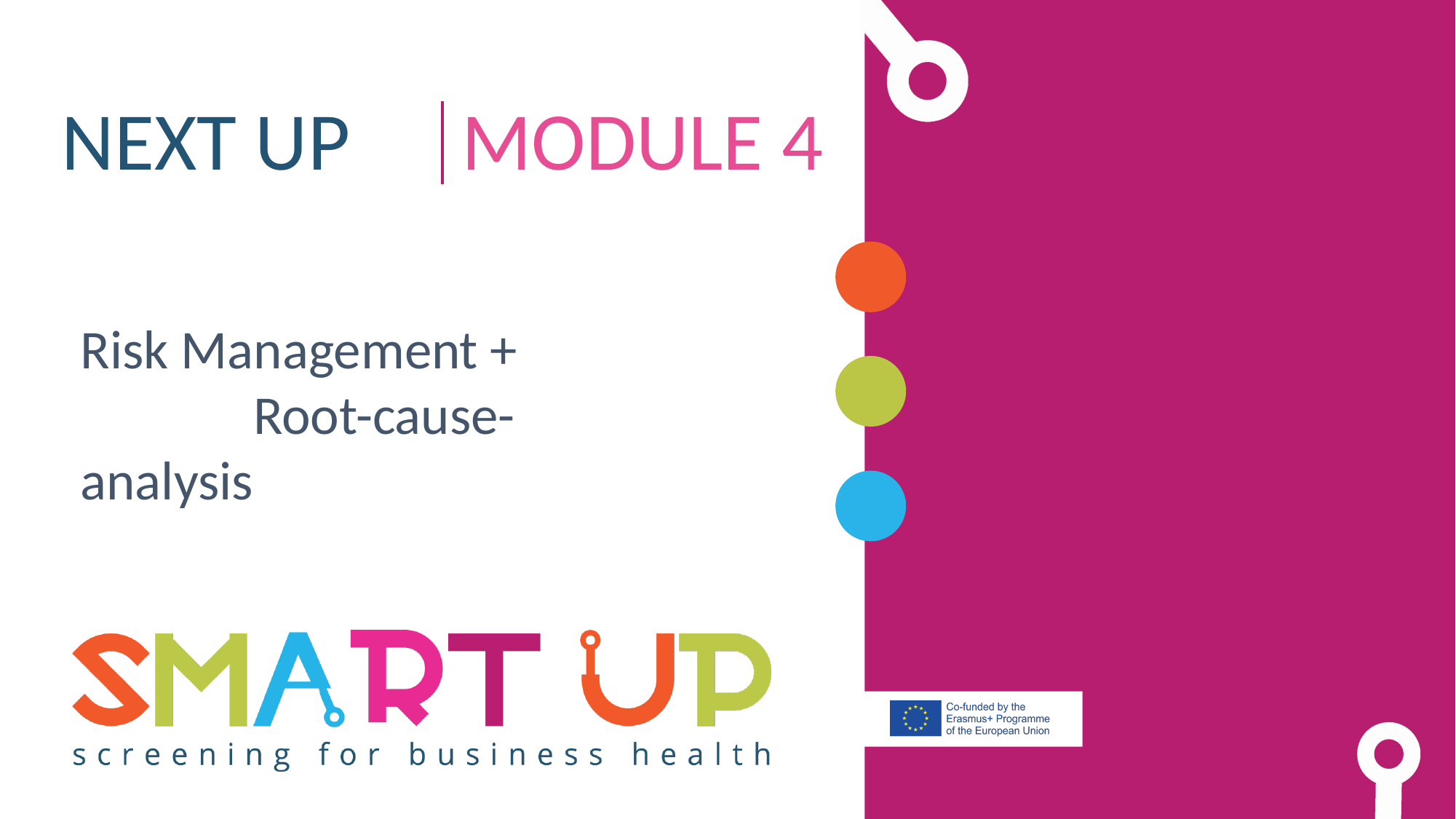

NEXT UP      MODULE 4
Risk Management +                           Root-cause-analysis